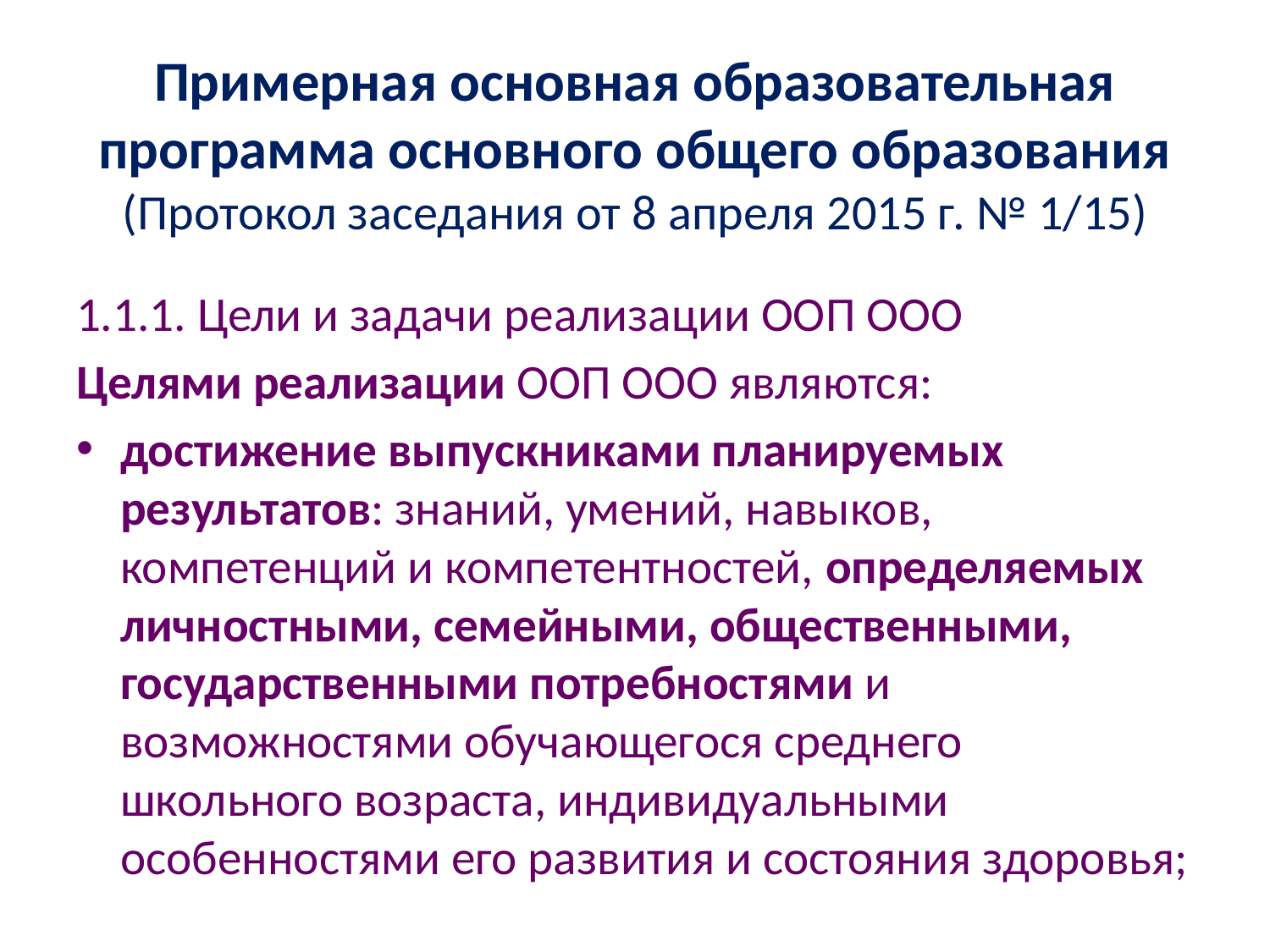

# Примерная основная образовательная программа основного общего образования (Протокол заседания от 8 апреля 2015 г. № 1/15)
1.1.1. Цели и задачи реализации ООП ООО
Целями реализации ООП ООО являются:
достижение выпускниками планируемых результатов: знаний, умений, навыков, компетенций и компетентностей, определяемых личностными, семейными, общественными, государственными потребностями и возможностями обучающегося среднего школьного возраста, индивидуальными особенностями его развития и состояния здоровья;